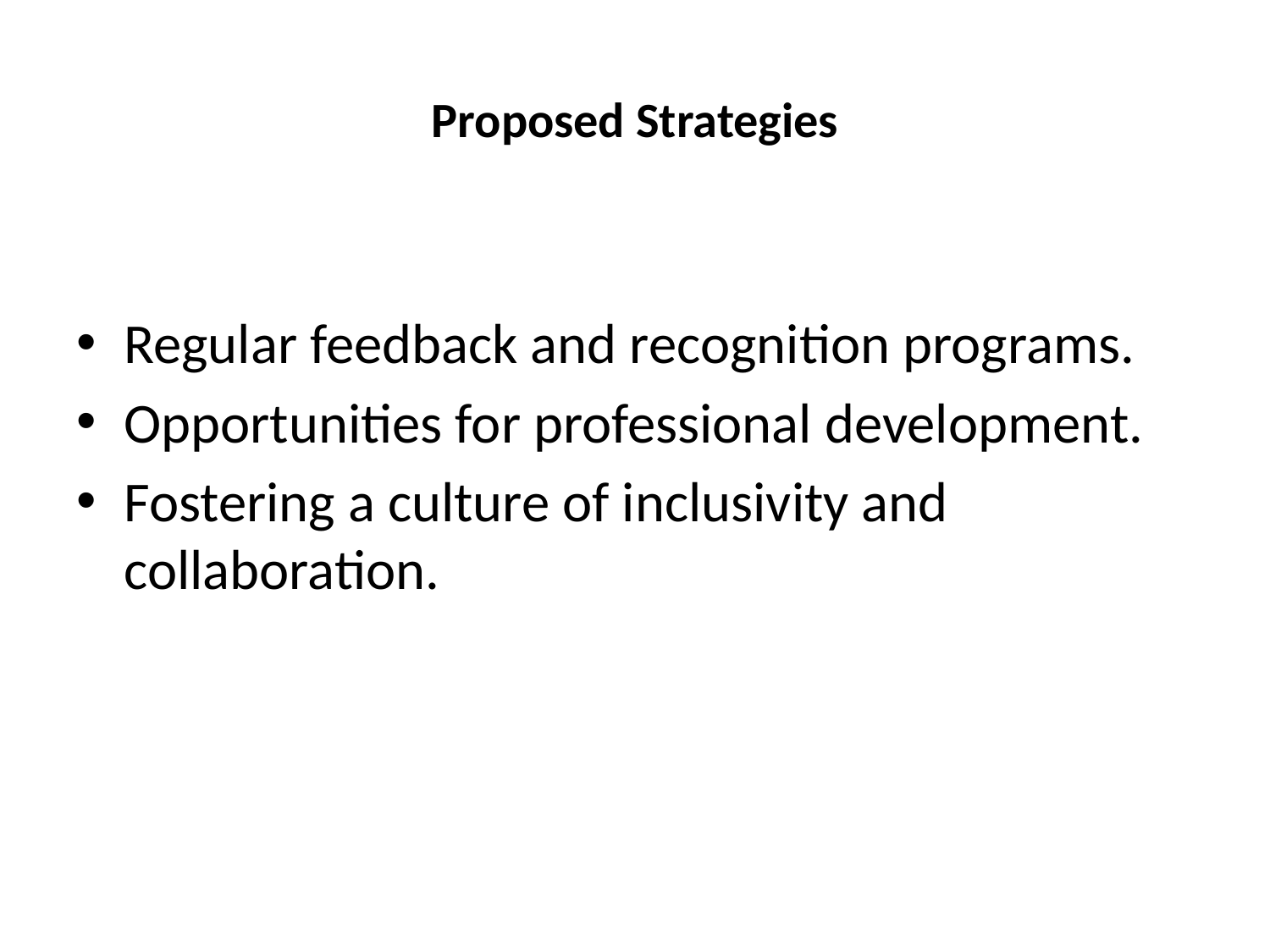

# Proposed Strategies

Regular feedback and recognition programs.
Opportunities for professional development.
Fostering a culture of inclusivity and collaboration.